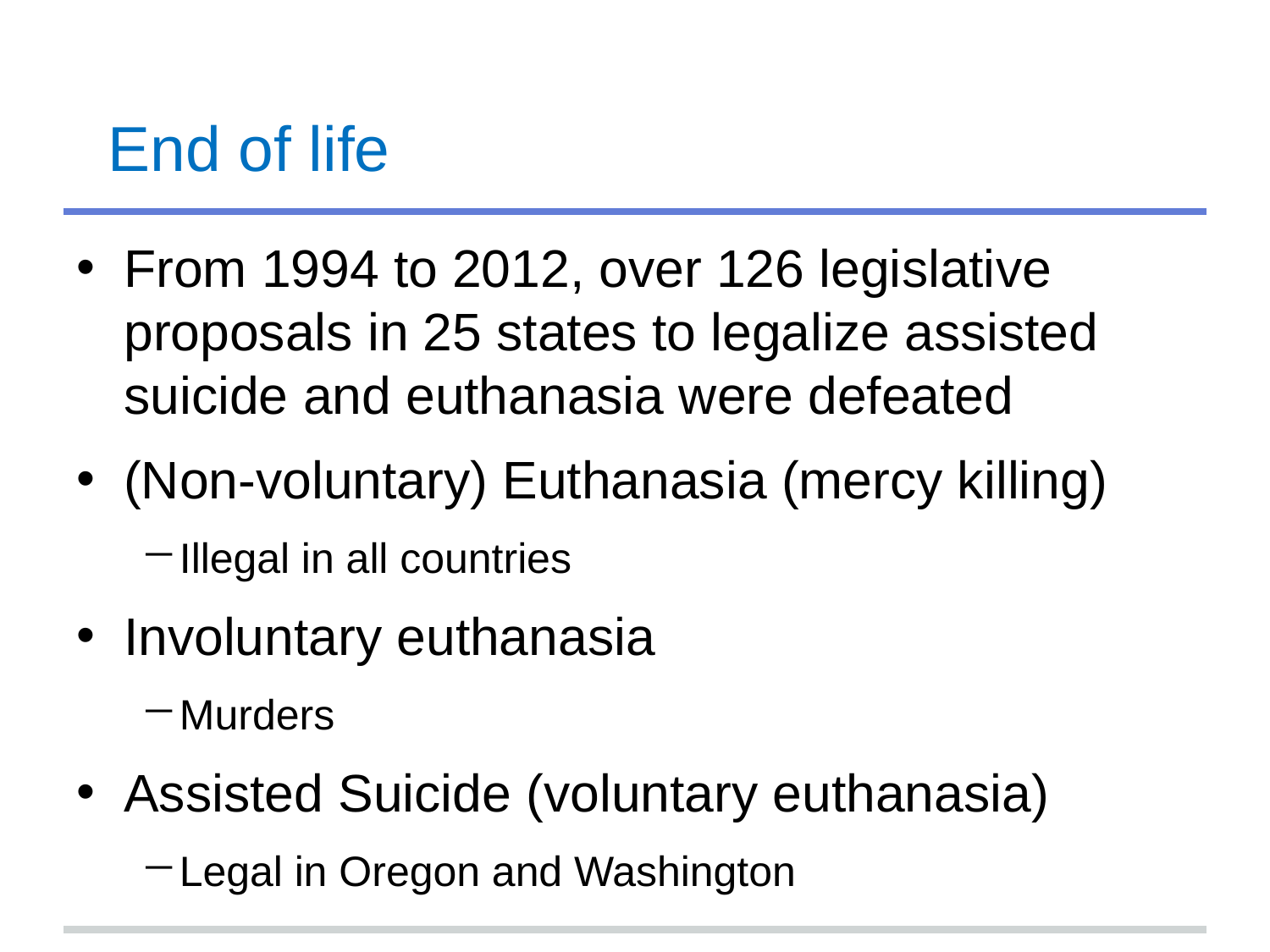

# End of life
From 1994 to 2012, over 126 legislative proposals in 25 states to legalize assisted suicide and euthanasia were defeated
(Non-voluntary) Euthanasia (mercy killing)
Illegal in all countries
Involuntary euthanasia
Murders
Assisted Suicide (voluntary euthanasia)
Legal in Oregon and Washington